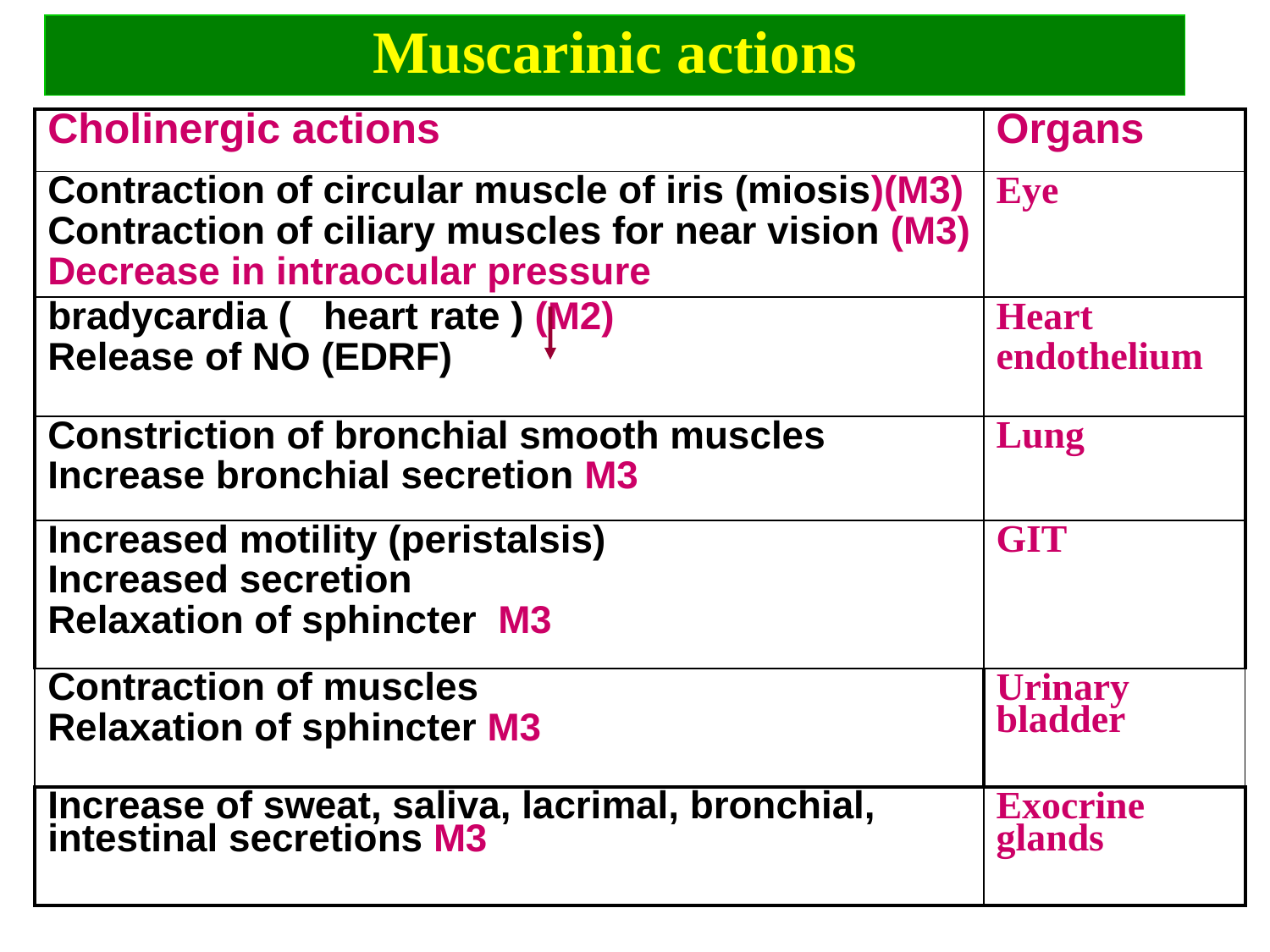

Muscarinic actions
| Cholinergic actions | Organs |
| --- | --- |
| Contraction of circular muscle of iris (miosis)(M3) Contraction of ciliary muscles for near vision (M3) Decrease in intraocular pressure | Eye |
| bradycardia ( heart rate ) (M2) Release of NO (EDRF) | Heart endothelium |
| Constriction of bronchial smooth muscles Increase bronchial secretion M3 | Lung |
| Increased motility (peristalsis) Increased secretion Relaxation of sphincter M3 | GIT |
| Contraction of muscles Relaxation of sphincter M3 | Urinary bladder |
| Increase of sweat, saliva, lacrimal, bronchial, intestinal secretions M3 | Exocrine glands |